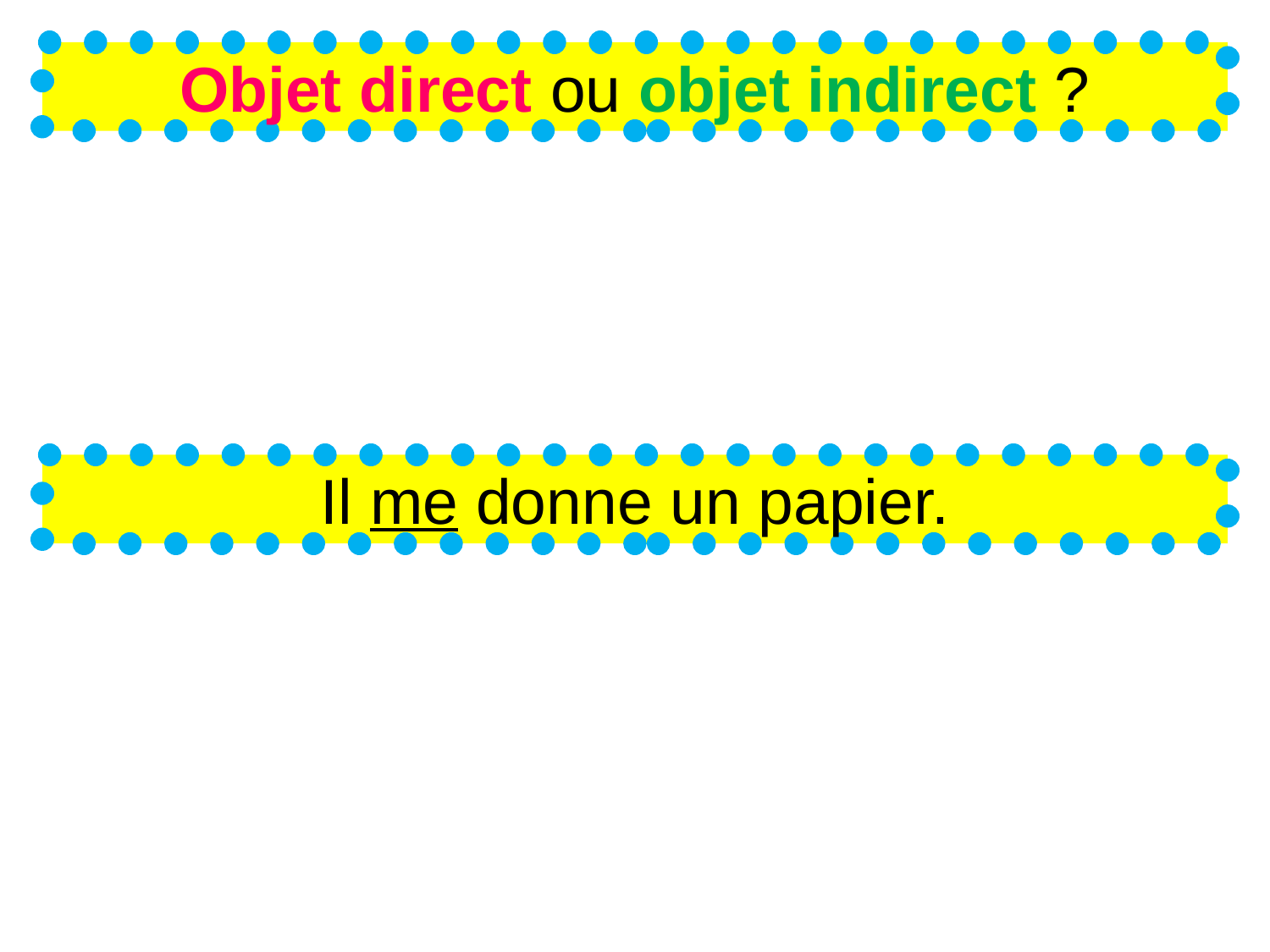

Objet direct ou objet indirect ?
Il me donne un papier.